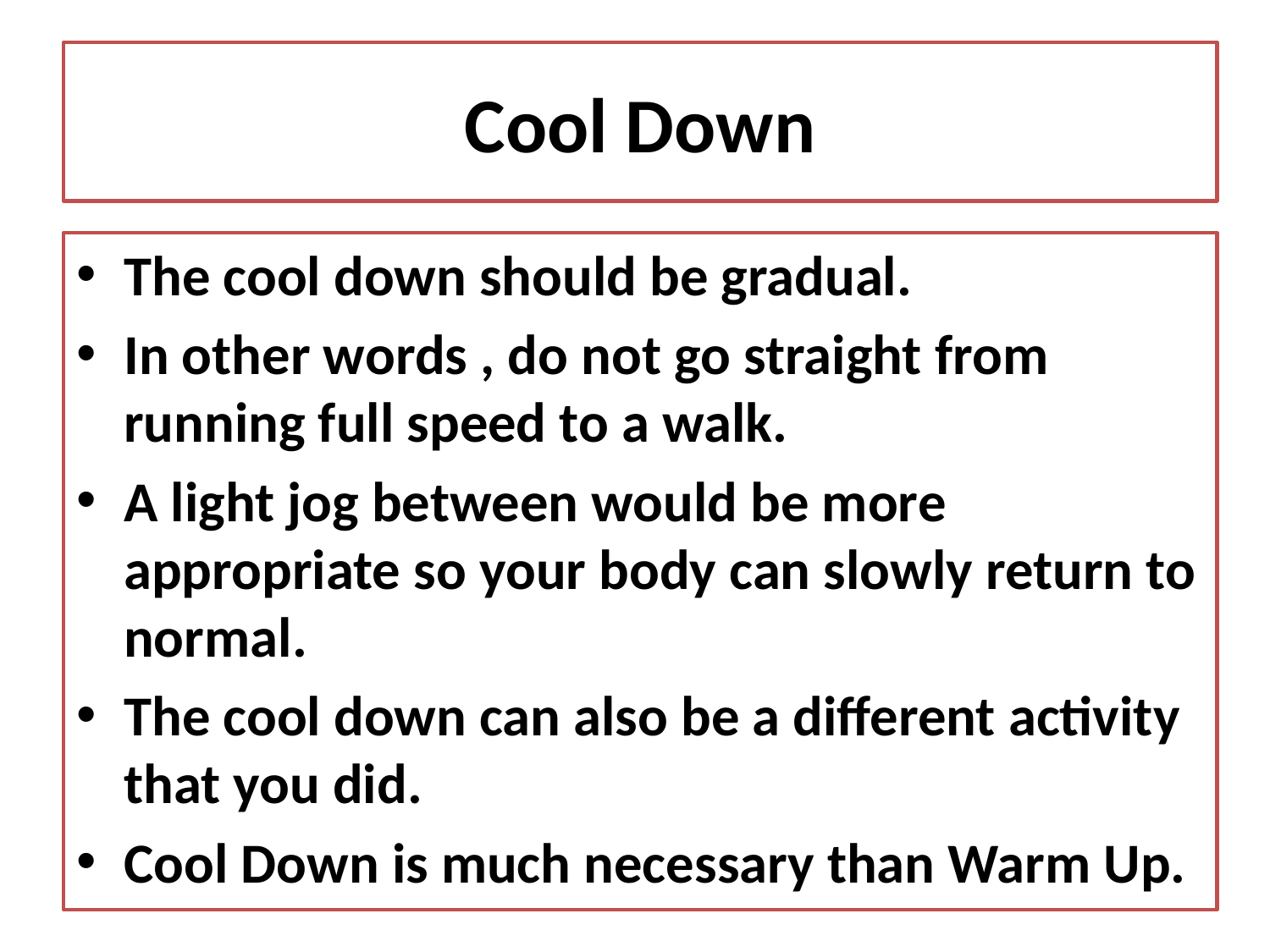

# Cool Down
The cool down should be gradual.
In other words , do not go straight from running full speed to a walk.
A light jog between would be more appropriate so your body can slowly return to normal.
The cool down can also be a different activity that you did.
Cool Down is much necessary than Warm Up.